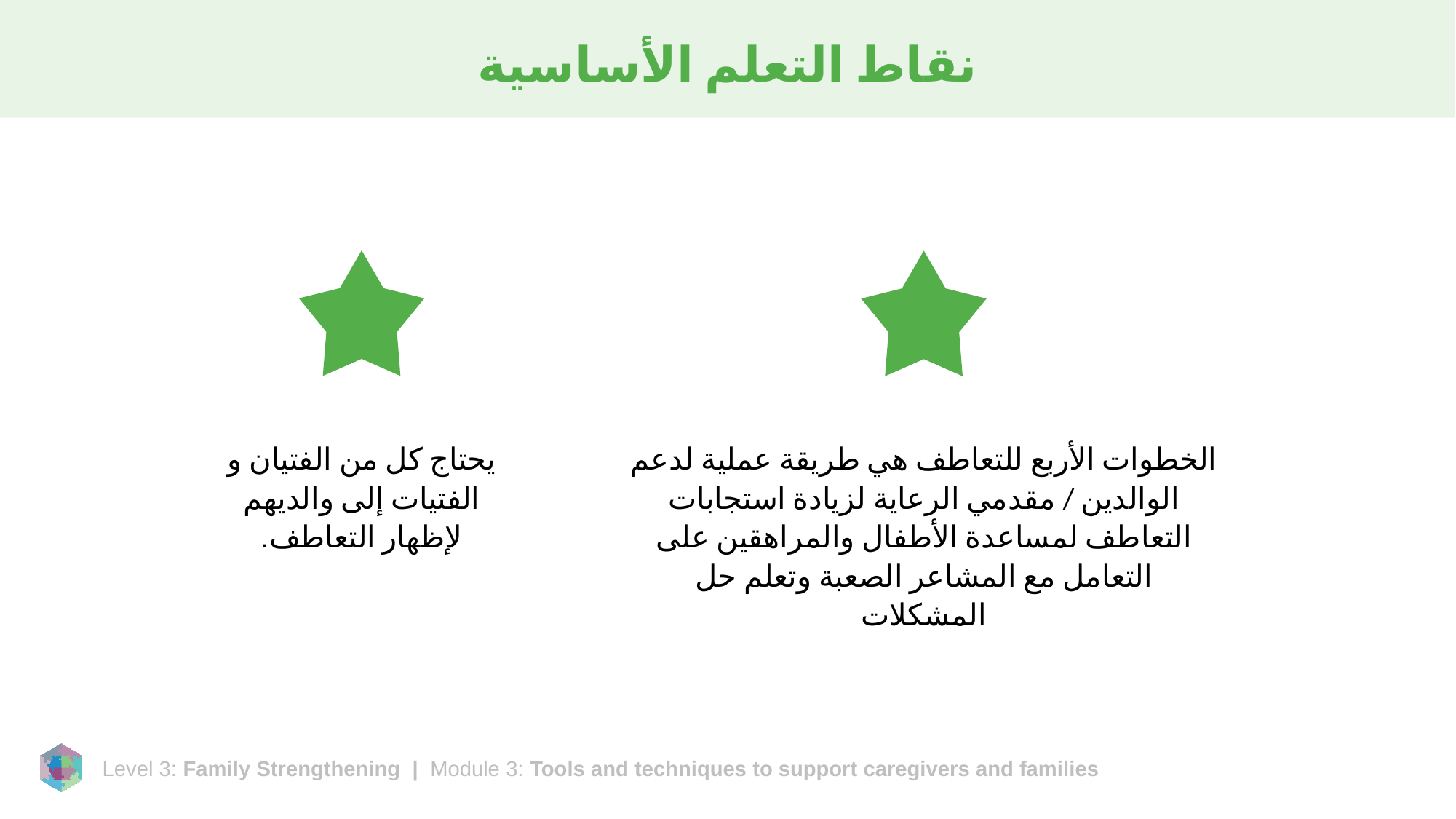

# نقاط التعلم الأساسية

يحتاج كل من الفتيان و الفتيات إلى والديهم لإظهار التعاطف.
الخطوات الأربع للتعاطف هي طريقة عملية لدعم الوالدين / مقدمي الرعاية لزيادة استجابات التعاطف لمساعدة الأطفال والمراهقين على التعامل مع المشاعر الصعبة وتعلم حل المشكلات